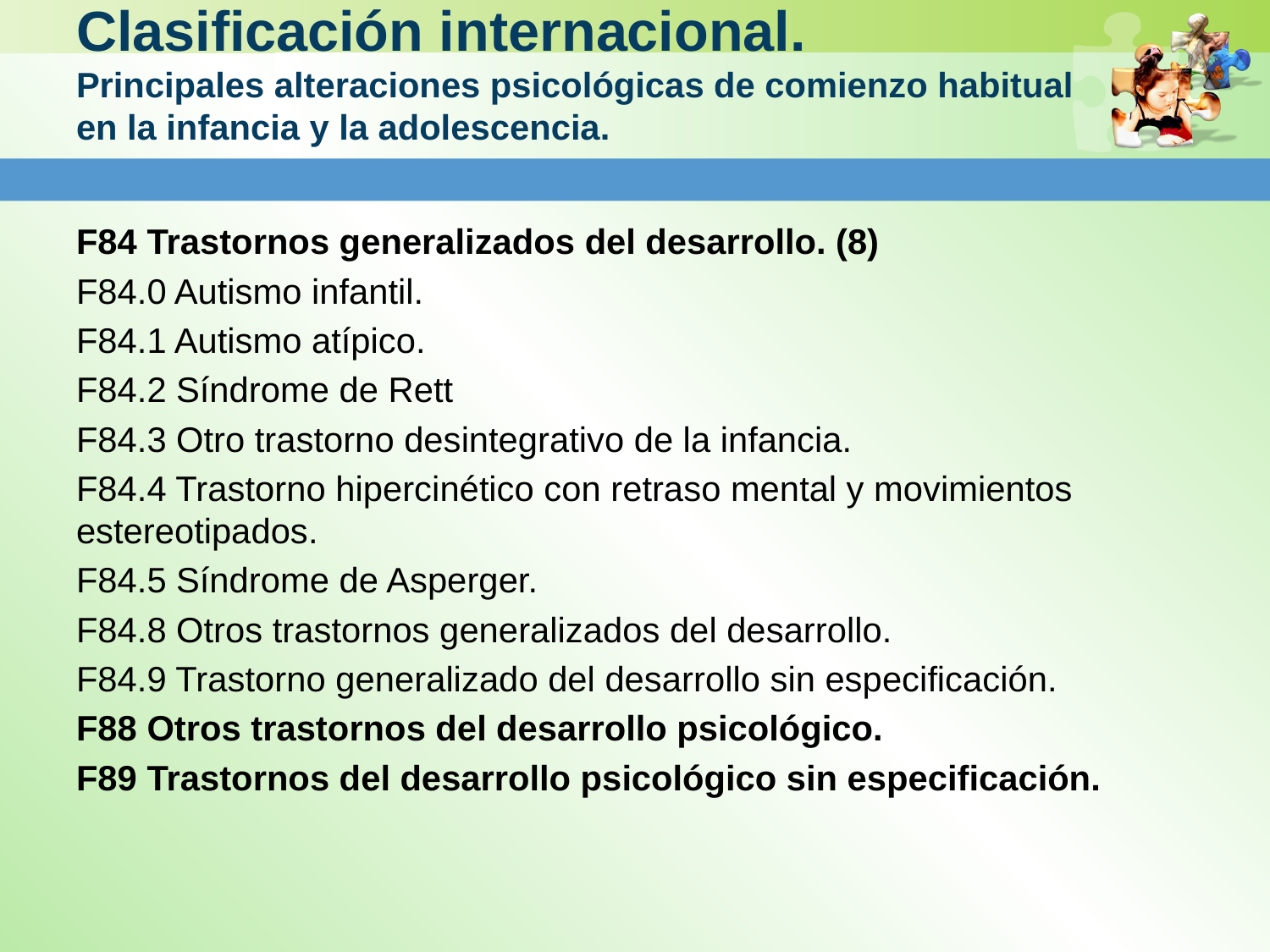

# Clasificación internacional. Principales alteraciones psicológicas de comienzo habitual en la infancia y la adolescencia.
F84 Trastornos generalizados del desarrollo. (8)
F84.0 Autismo infantil.
F84.1 Autismo atípico.
F84.2 Síndrome de Rett
F84.3 Otro trastorno desintegrativo de la infancia.
F84.4 Trastorno hipercinético con retraso mental y movimientos estereotipados.
F84.5 Síndrome de Asperger.
F84.8 Otros trastornos generalizados del desarrollo.
F84.9 Trastorno generalizado del desarrollo sin especificación.
F88 Otros trastornos del desarrollo psicológico.
F89 Trastornos del desarrollo psicológico sin especificación.